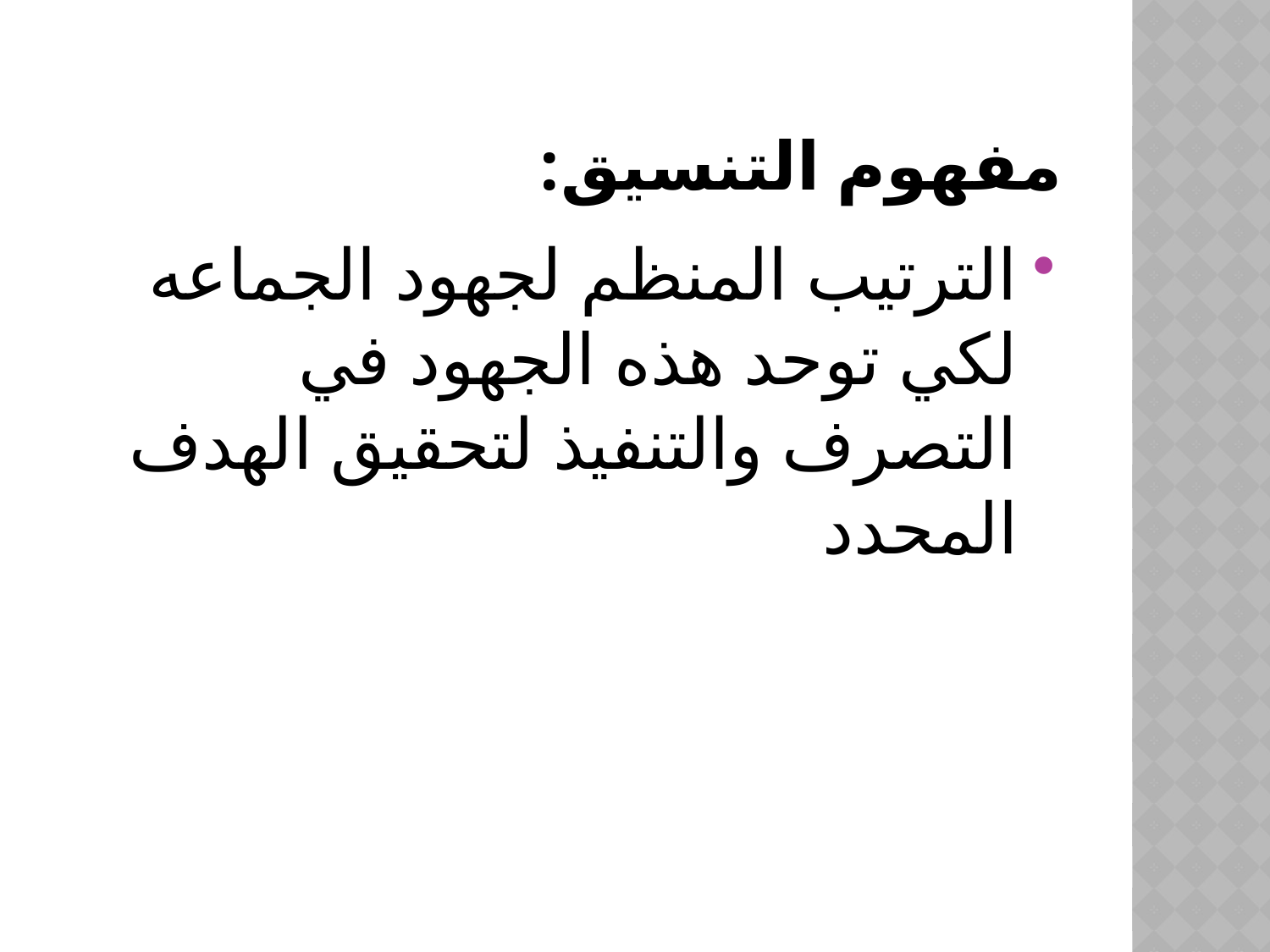

# مفهوم التنسيق:
الترتيب المنظم لجهود الجماعه لكي توحد هذه الجهود في التصرف والتنفيذ لتحقيق الهدف المحدد